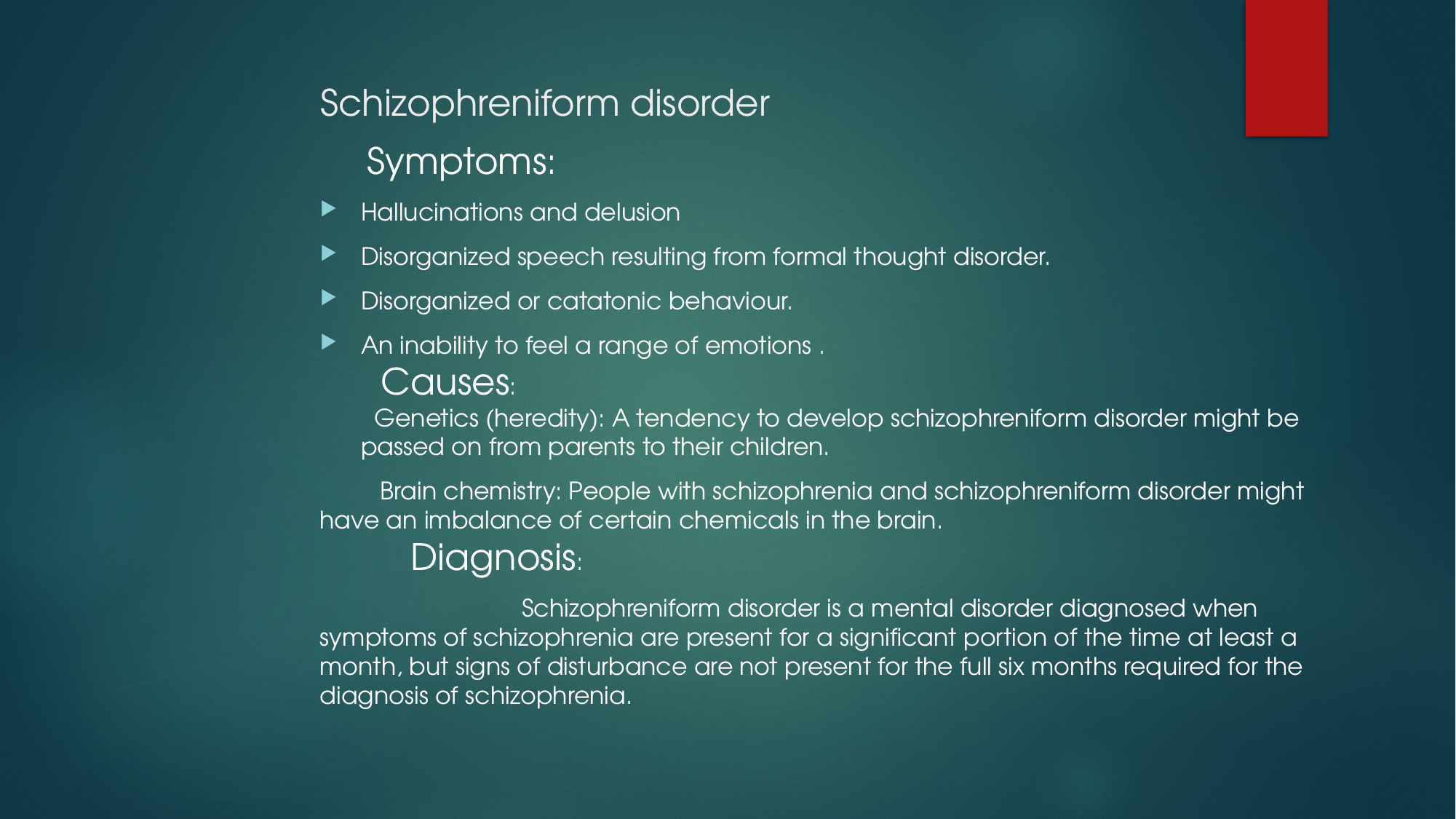

# Schizophreniform disorder
       Symptoms:
Hallucinations and delusion
Disorganized speech resulting from formal thought disorder.
Disorganized or catatonic behaviour.
An inability to feel a range of emotions .
  Causes:
  Genetics (heredity): A tendency to develop schizophreniform disorder might be passed on from parents to their children.
         Brain chemistry: People with schizophrenia and schizophreniform disorder might have an imbalance of certain chemicals in the brain.
             Diagnosis:
                              Schizophreniform disorder is a mental disorder diagnosed when symptoms of schizophrenia are present for a significant portion of the time at least a month, but signs of disturbance are not present for the full six months required for the diagnosis of schizophrenia.